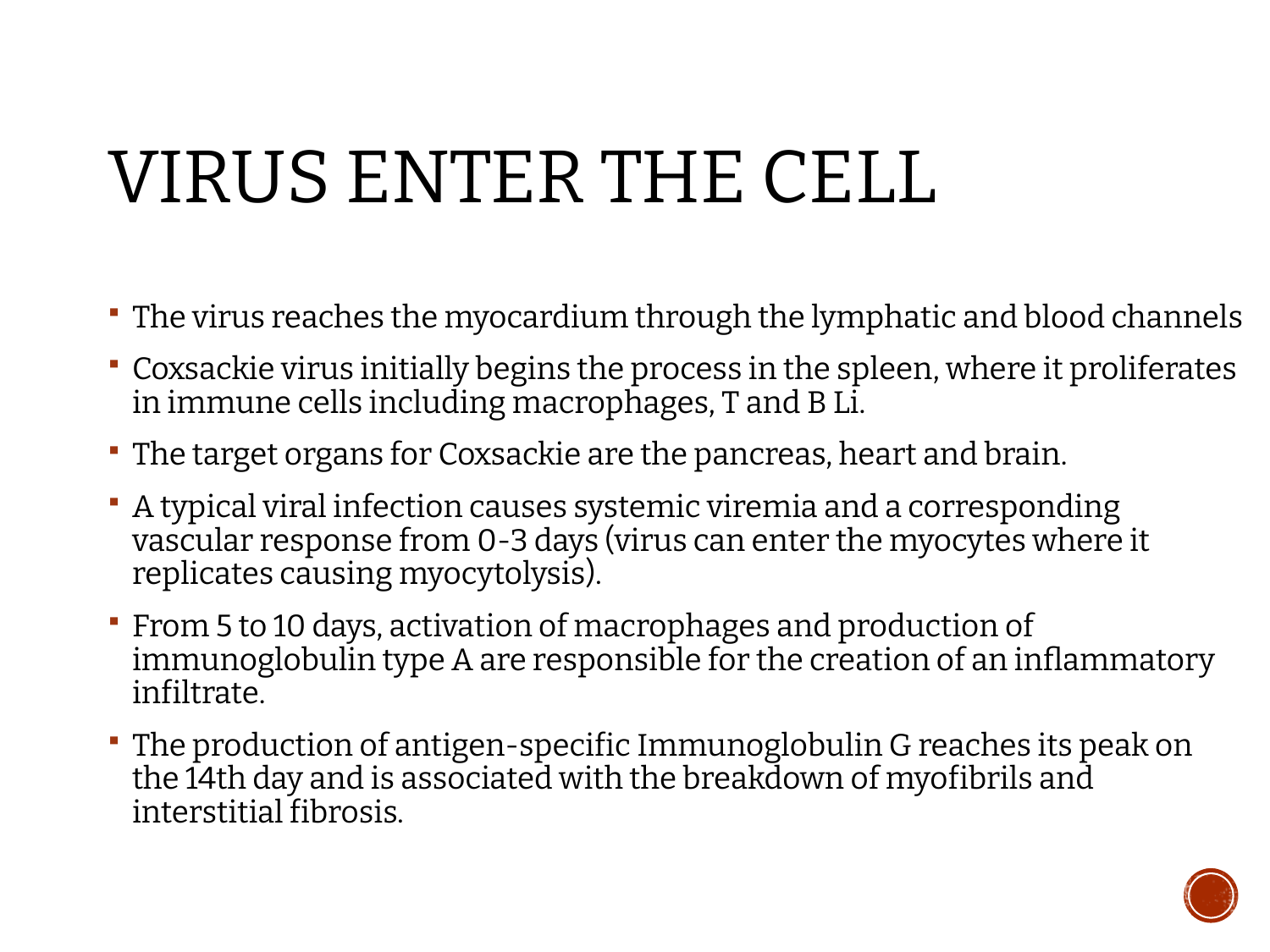

# VIRUS ENTER THE CELL
The virus reaches the myocardium through the lymphatic and blood channels
Coxsackie virus initially begins the process in the spleen, where it proliferates in immune cells including macrophages, T and B Li.
The target organs for Coxsackie are the pancreas, heart and brain.
A typical viral infection causes systemic viremia and a corresponding vascular response from 0-3 days (virus can enter the myocytes where it replicates causing myocytolysis).
From 5 to 10 days, activation of macrophages and production of immunoglobulin type A are responsible for the creation of an inflammatory infiltrate.
The production of antigen-specific Immunoglobulin G reaches its peak on the 14th day and is associated with the breakdown of myofibrils and interstitial fibrosis.